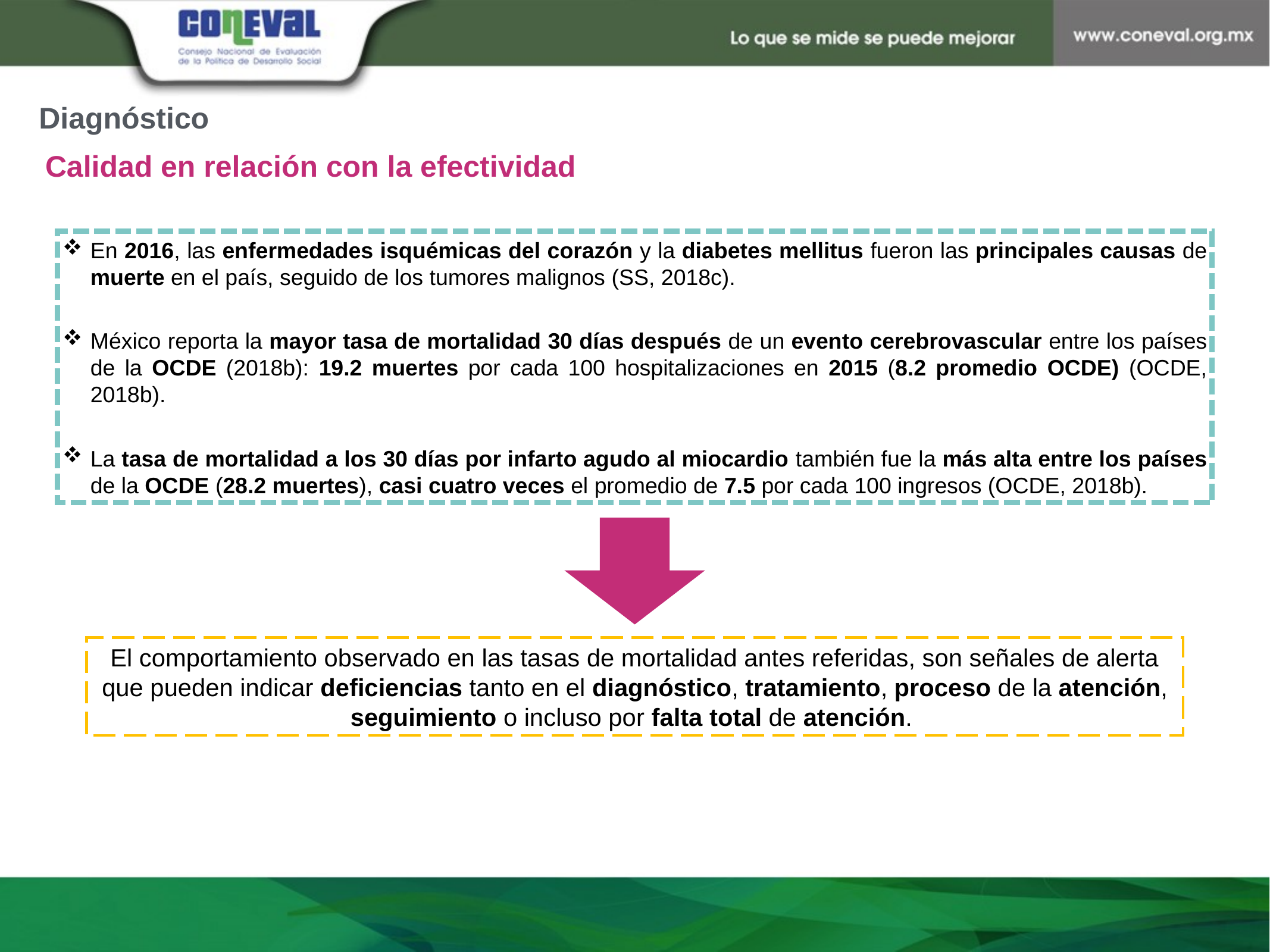

Diagnóstico
Calidad en relación con la efectividad
En 2016, las enfermedades isquémicas del corazón y la diabetes mellitus fueron las principales causas de muerte en el país, seguido de los tumores malignos (SS, 2018c).
México reporta la mayor tasa de mortalidad 30 días después de un evento cerebrovascular entre los países de la OCDE (2018b): 19.2 muertes por cada 100 hospitalizaciones en 2015 (8.2 promedio OCDE) (OCDE, 2018b).
La tasa de mortalidad a los 30 días por infarto agudo al miocardio también fue la más alta entre los países de la OCDE (28.2 muertes), casi cuatro veces el promedio de 7.5 por cada 100 ingresos (OCDE, 2018b).

El comportamiento observado en las tasas de mortalidad antes referidas, son señales de alerta que pueden indicar deficiencias tanto en el diagnóstico, tratamiento, proceso de la atención, seguimiento o incluso por falta total de atención.